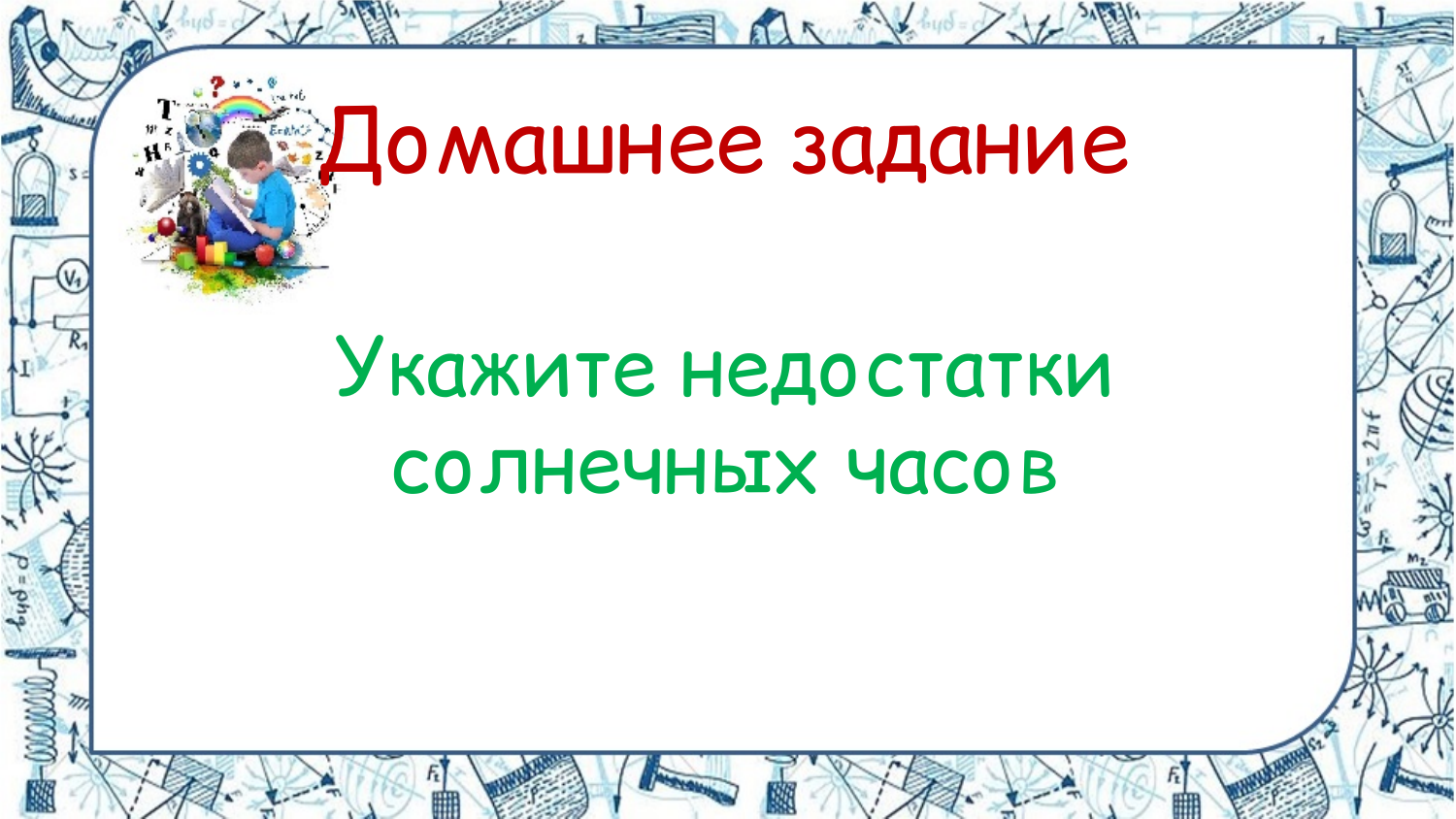

# Домашнее задание
Укажите недостатки солнечных часов